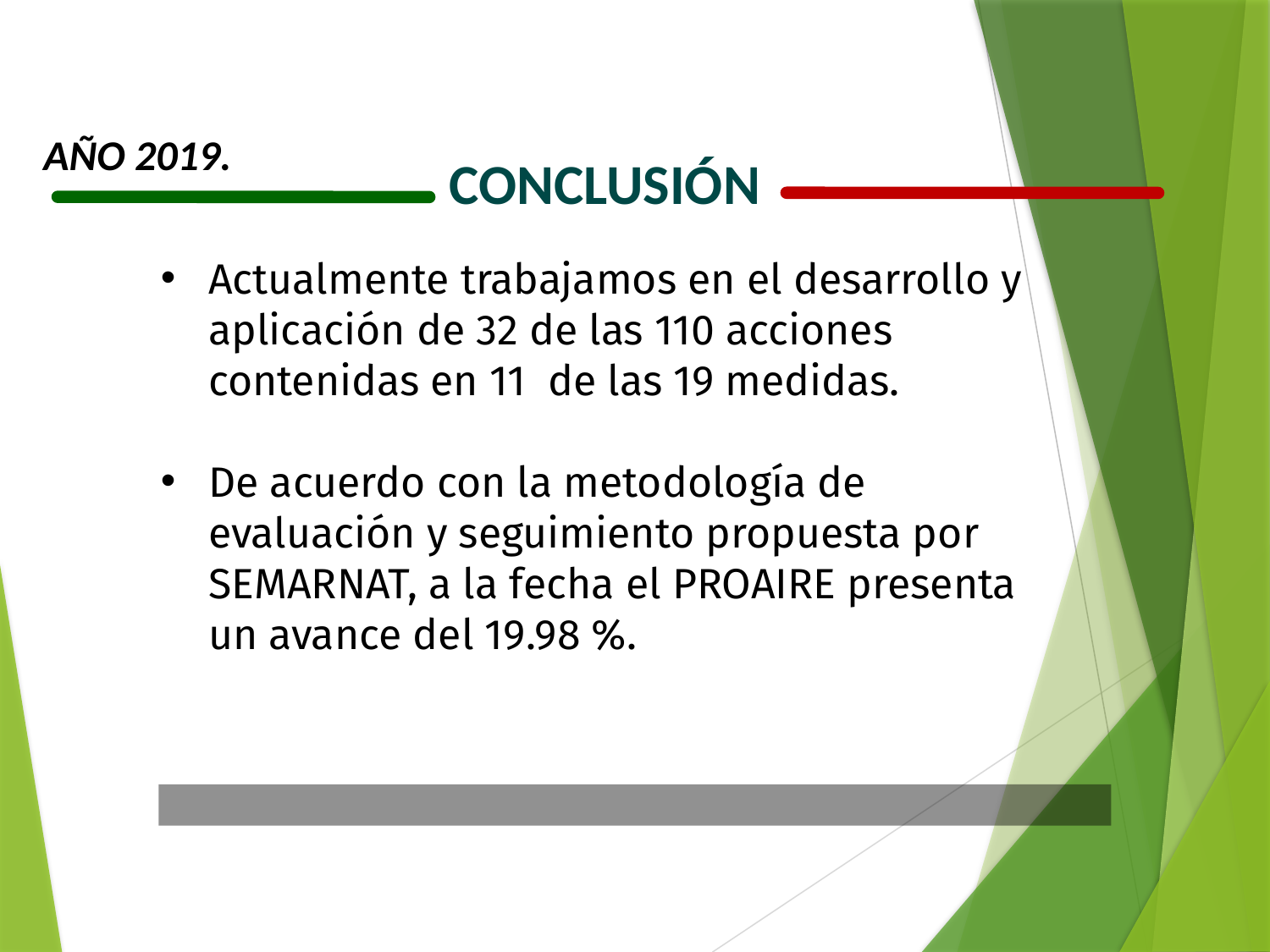

AÑO 2019.
CONCLUSIÓN
Actualmente trabajamos en el desarrollo y aplicación de 32 de las 110 acciones contenidas en 11  de las 19 medidas.

De acuerdo con la metodología de evaluación y seguimiento propuesta por SEMARNAT, a la fecha el PROAIRE presenta un avance del 19.98 %.